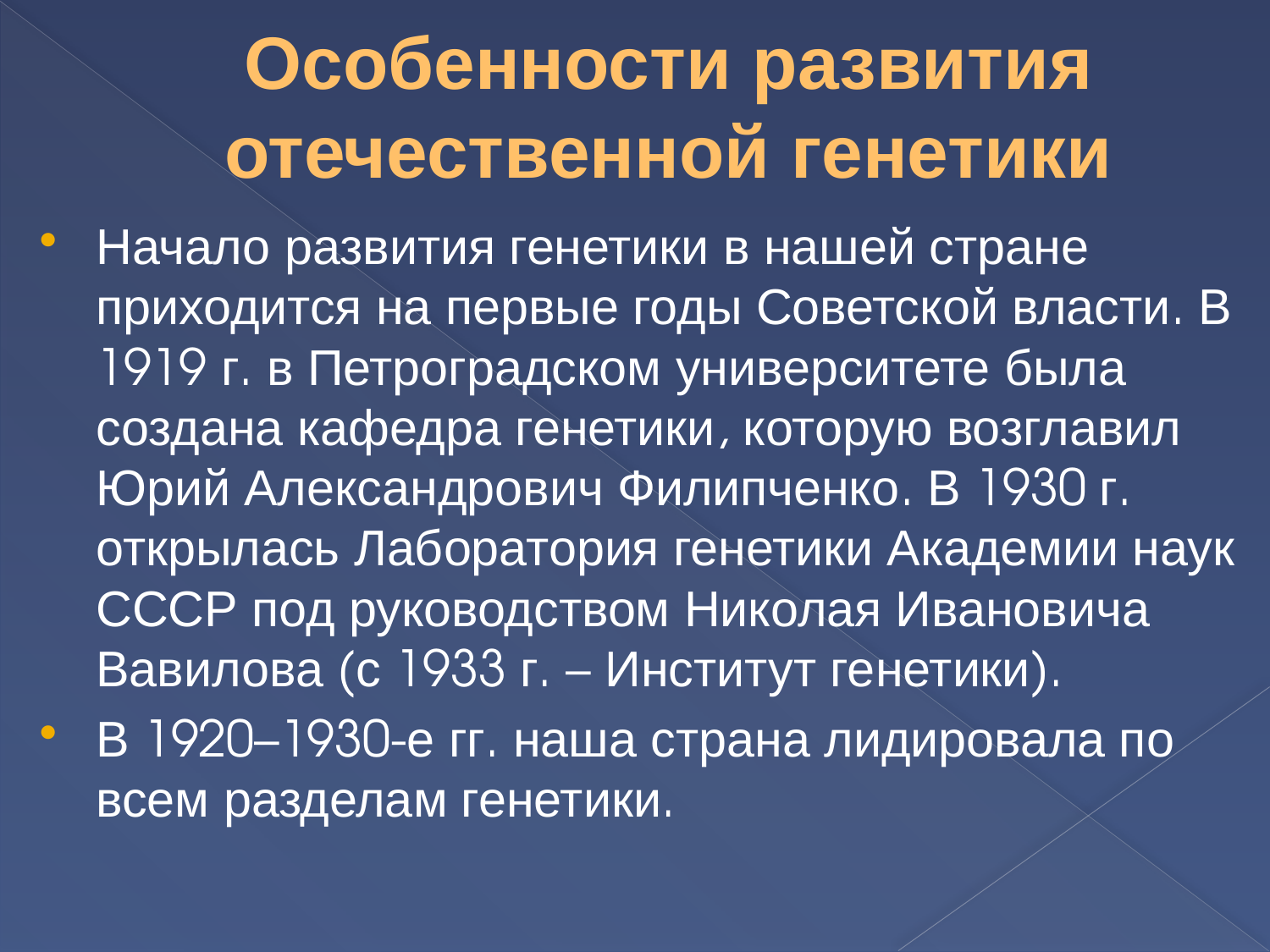

# Особенности развития отечественной генетики
Начало развития генетики в нашей стране приходится на первые годы Советской власти. В 1919 г. в Петроградском университете была создана кафедра генетики, которую возглавил Юрий Александрович Филипченко. В 1930 г. открылась Лаборатория генетики Академии наук СССР под руководством Николая Ивановича Вавилова (с 1933 г. – Институт генетики).
В 1920–1930-е гг. наша страна лидировала по всем разделам генетики.